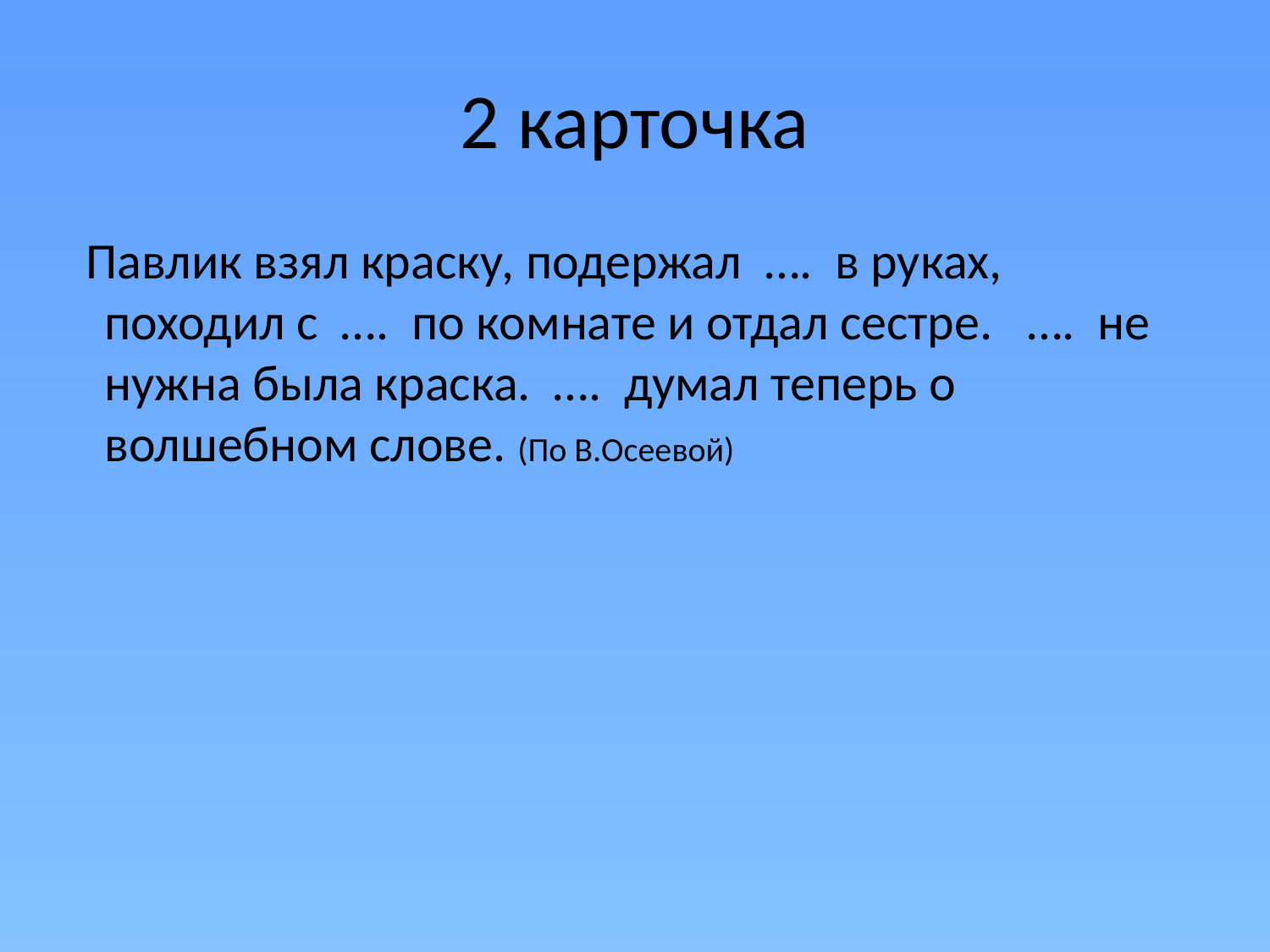

# 2 карточка
     Павлик взял краску, подержал  ….  в руках, походил с  ….  по комнате и отдал сестре.   ….  не нужна была краска.  ….  думал теперь о волшебном слове. (По В.Осеевой)